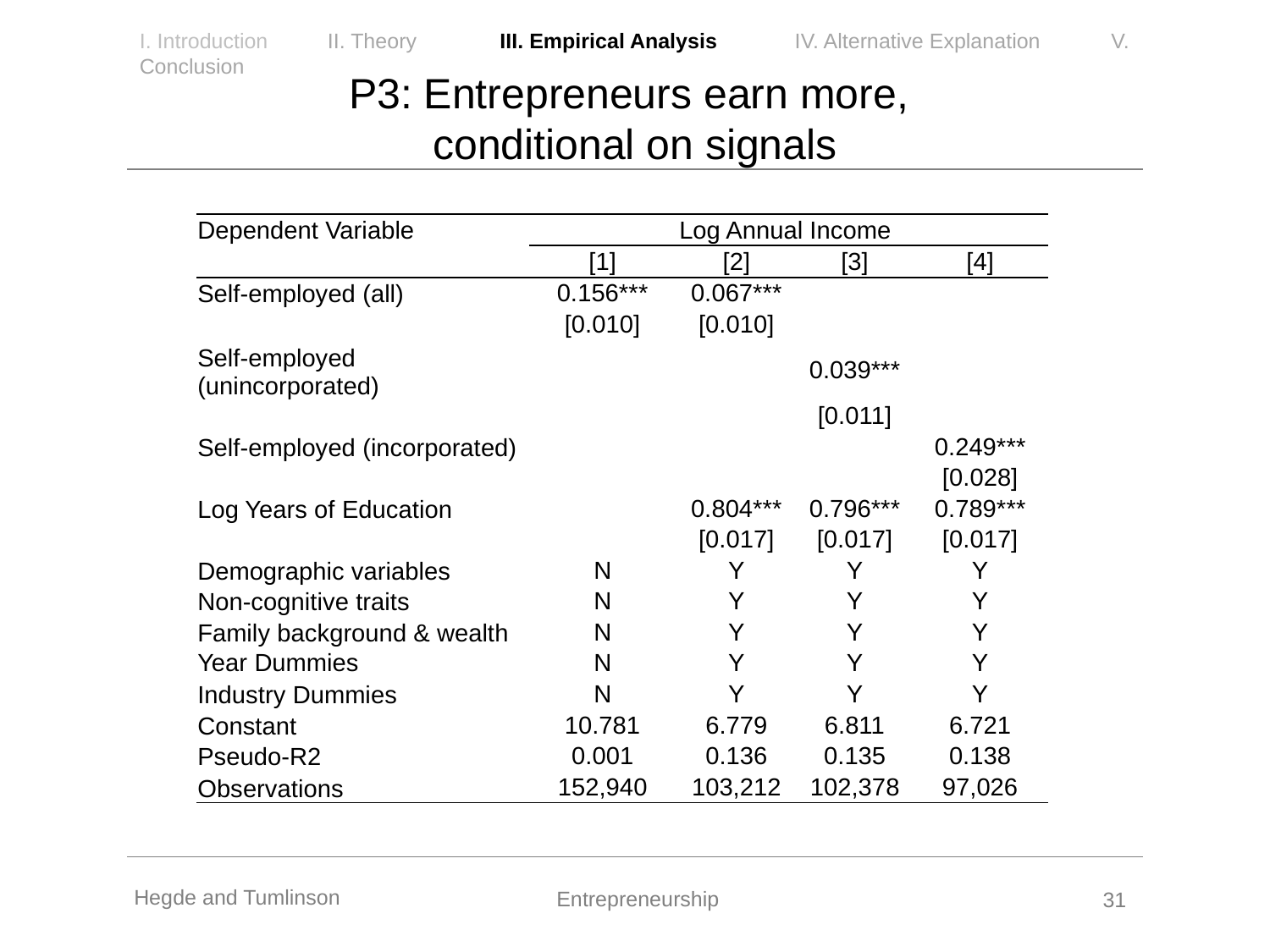

I. Introduction          II. Theory              III. Empirical Analysis             IV. Alternative Explanation            V. Conclusion
# P3: Entrepreneurs earn more, conditional on signals
| Dependent Variable | Log Annual Income |  |  |  |
| --- | --- | --- | --- | --- |
|  | [1] | [2] | [3] | [4] |
| Self-employed (all) | 0.156\*\*\* | 0.067\*\*\* |  |  |
|  | [0.010] | [0.010] |  |  |
| Self-employed (unincorporated) |  |  | 0.039\*\*\* |  |
|  |  |  | [0.011] |  |
| Self-employed (incorporated) |  |  |  | 0.249\*\*\* |
|  |  |  |  | [0.028] |
| Log Years of Education |  | 0.804\*\*\* | 0.796\*\*\* | 0.789\*\*\* |
|  |  | [0.017] | [0.017] | [0.017] |
| Demographic variables | N | Y | Y | Y |
| Non-cognitive traits | N | Y | Y | Y |
| Family background & wealth | N | Y | Y | Y |
| Year Dummies | N | Y | Y | Y |
| Industry Dummies | N | Y | Y | Y |
| Constant | 10.781 | 6.779 | 6.811 | 6.721 |
| Pseudo-R2 | 0.001 | 0.136 | 0.135 | 0.138 |
| Observations | 152,940 | 103,212 | 102,378 | 97,026 |
31
Hegde and Tumlinson
Entrepreneurship